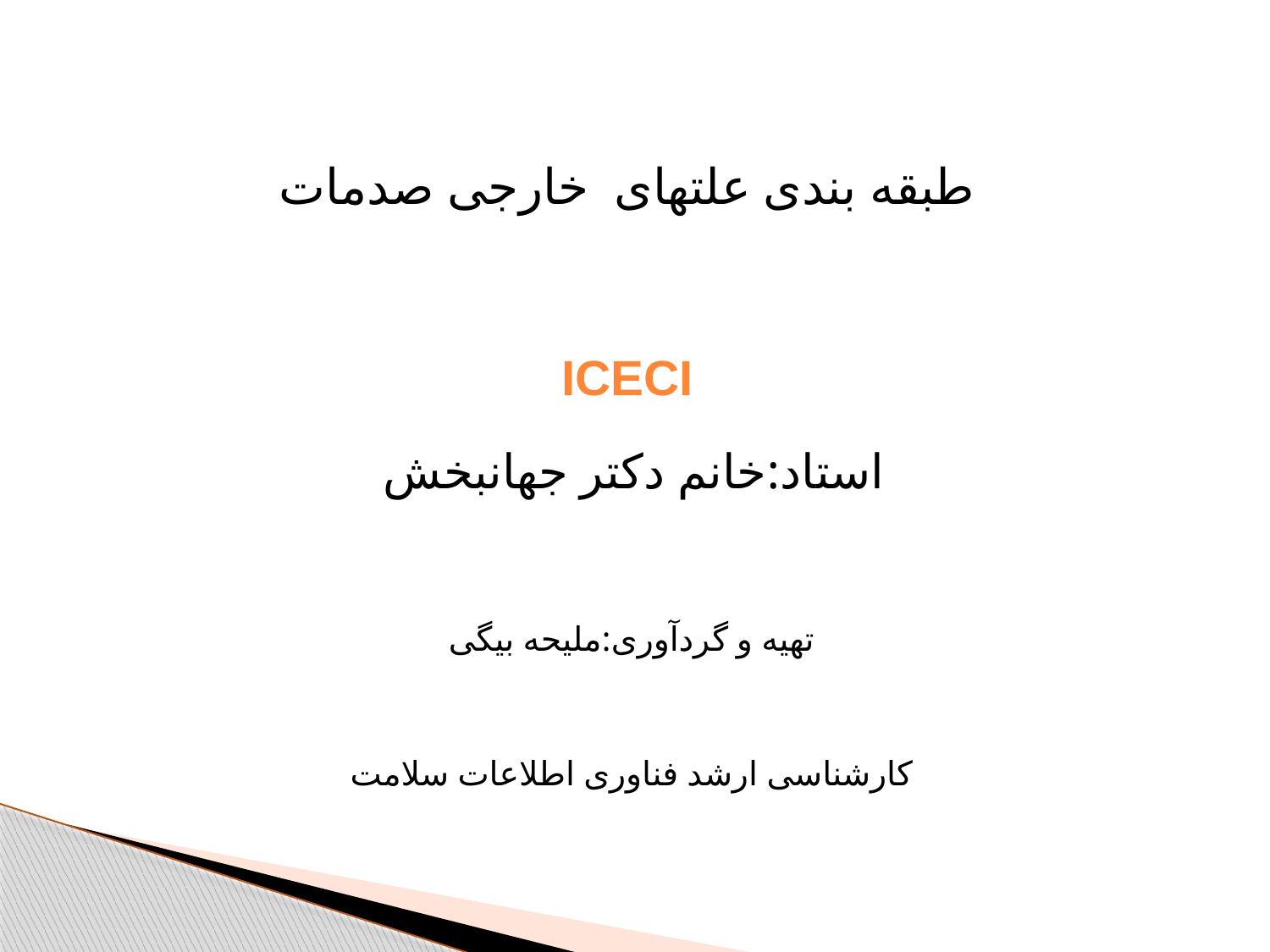

طبقه بندی علتهای  خارجی صدمات

ICECI
استاد:خانم دکتر جهانبخش

تهیه و گردآوری:ملیحه بیگی

کارشناسی ارشد فناوری اطلاعات سلامت